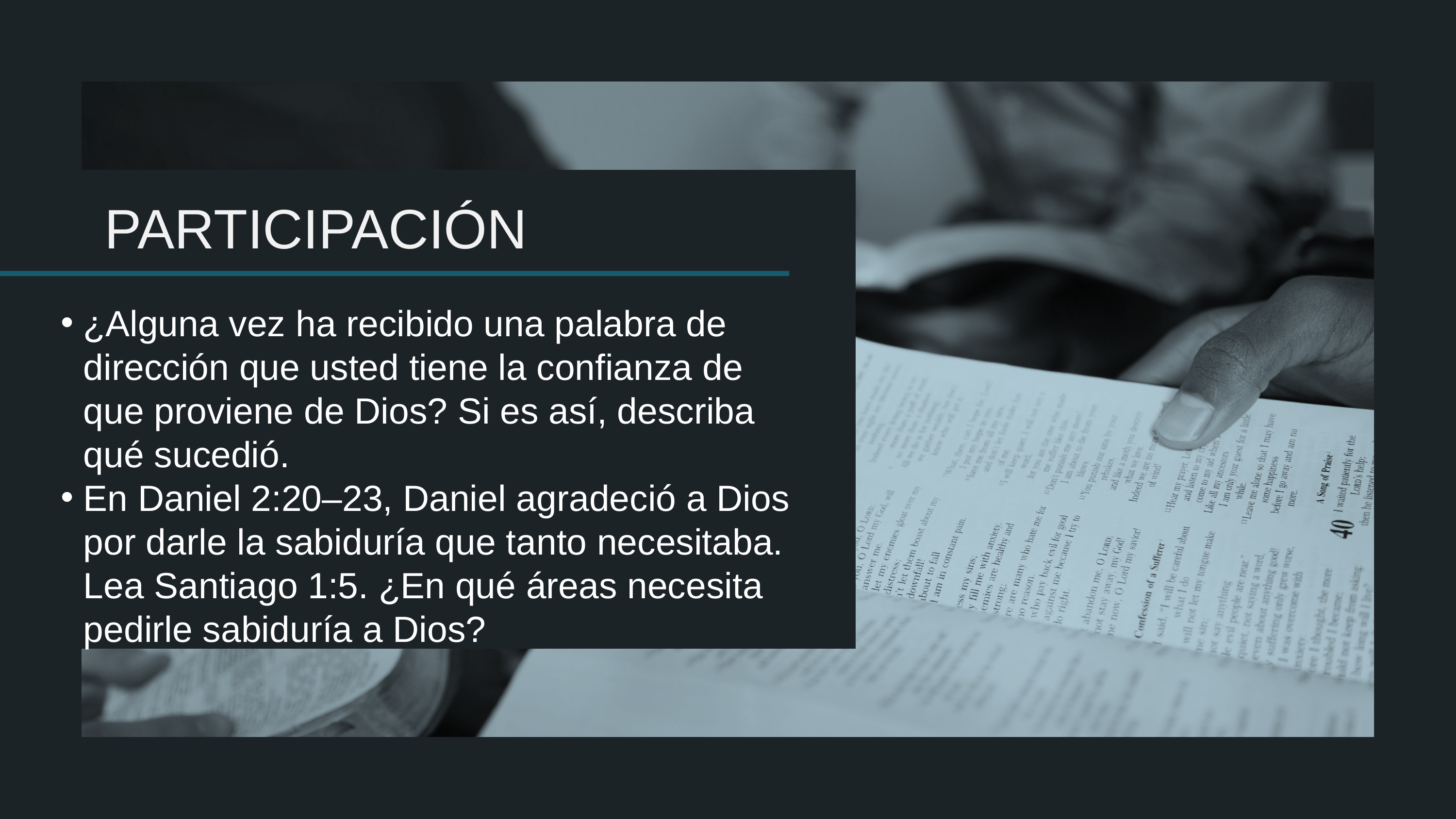

¿Alguna vez ha recibido una palabra de dirección que usted tiene la confianza de que proviene de Dios? Si es así, describa qué sucedió.
En Daniel 2:20–23, Daniel agradeció a Dios por darle la sabiduría que tanto necesitaba. Lea Santiago 1:5. ¿En qué áreas necesita pedirle sabiduría a Dios?